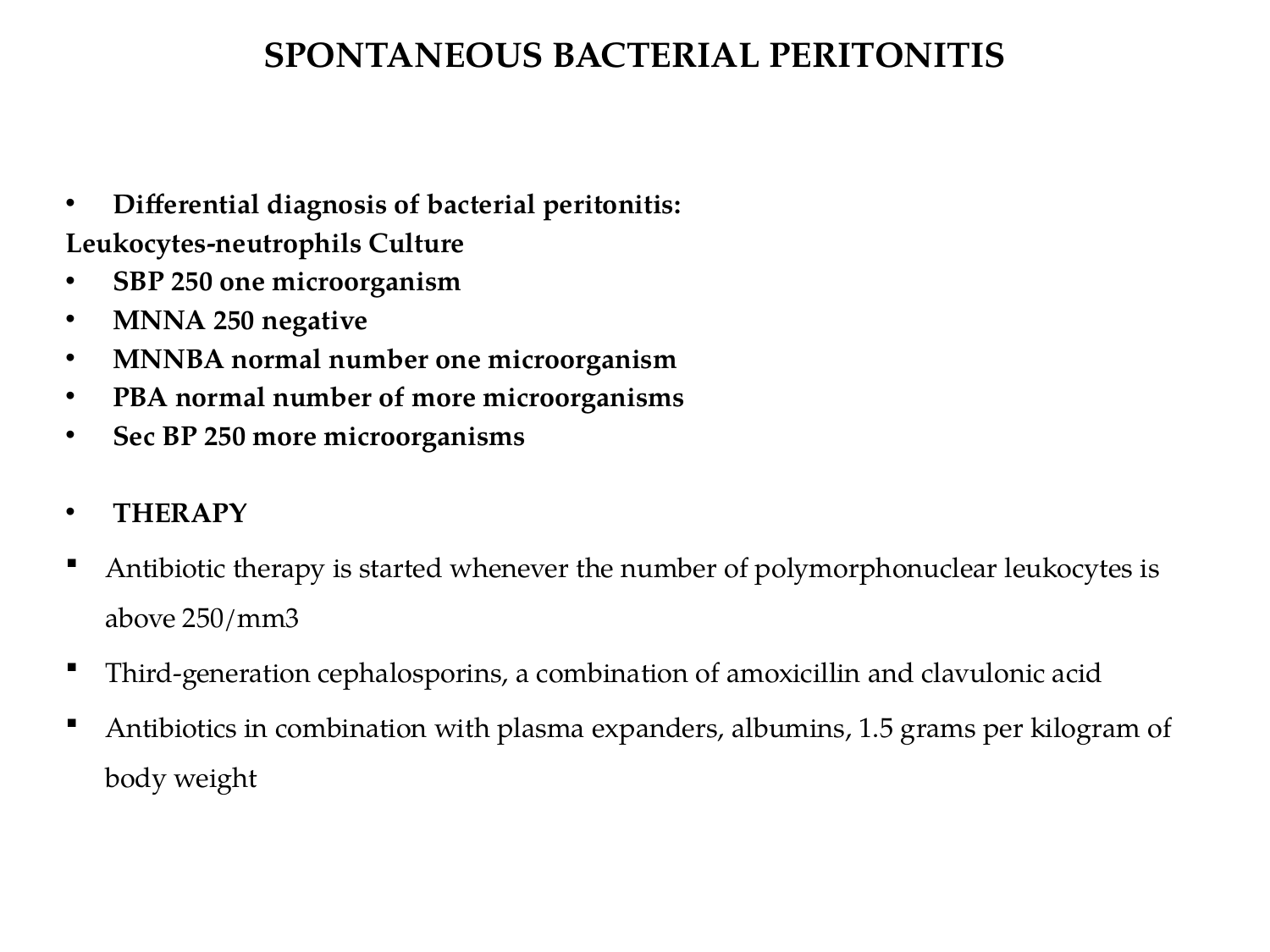

# SPONTANEOUS BACTERIAL PERITONITIS
Differential diagnosis of bacterial peritonitis:
Leukocytes-neutrophils Culture
SBP 250 one microorganism
MNNA 250 negative
MNNBA normal number one microorganism
PBA normal number of more microorganisms
Sec BP 250 more microorganisms

THERAPY
Antibiotic therapy is started whenever the number of polymorphonuclear leukocytes is above 250/mm3
Third-generation cephalosporins, a combination of amoxicillin and clavulonic acid
Antibiotics in combination with plasma expanders, albumins, 1.5 grams per kilogram of body weight